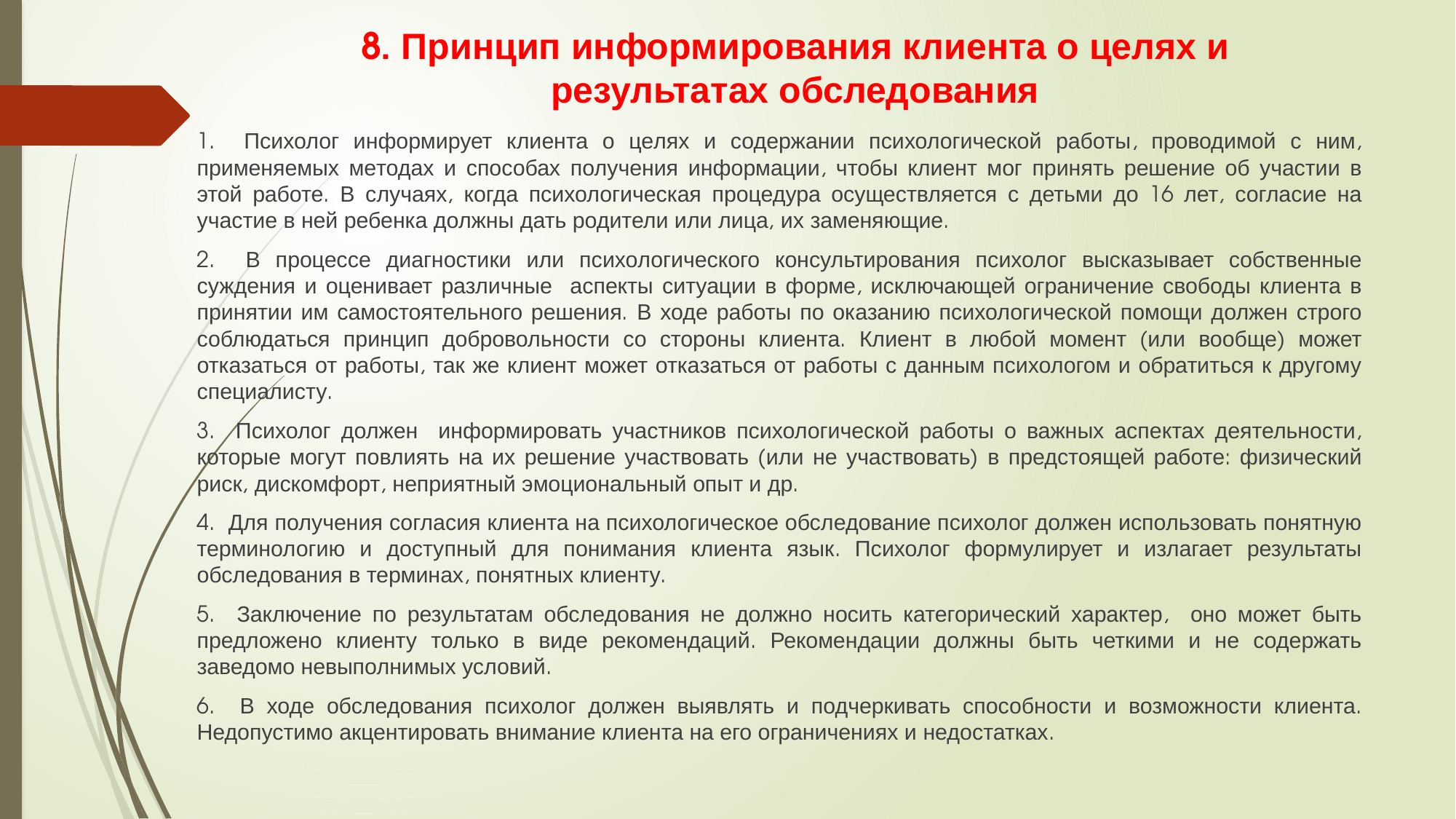

# 8. Принцип информирования клиента о целях и результатах обследования
1.  Психолог информирует клиента о це­лях и содержании психологической рабо­ты, проводимой с ним, применяемых ме­тодах и способах получения информации, чтобы клиент мог принять решение об участии в этой работе. В случаях, когда психологическая процедура осуществляется с детьми до 16 лет, согласие на участие в ней ребенка должны дать родители или лица, их заменяющие.
2.  В процессе диагностики или психо­логического консультирования психолог высказывает собственные суждения и оце­нивает различные  аспекты ситуации в форме, исключающей ограничение свободы клиента в принятии им самостоятель­ного решения. В ходе работы по оказа­нию психологической помощи должен строго соблюдаться принцип доброволь­ности со стороны клиента. Клиент в лю­бой момент (или вообще) может отказаться от работы, так же клиент может отка­заться от работы с данным психологом и обратиться к другому специалисту.
3.  Психолог должен  информировать участников психологической работы о важ­ных аспектах деятельности, которые мо­гут повлиять на их решение участвовать (или не участвовать) в предстоящей ра­боте: физический риск, дискомфорт, не­приятный эмоциональный опыт и др.
4.  Для получения согласия клиента на психологическое обследование психолог должен использовать понятную термино­логию и доступный для понимания клиен­та язык. Психолог формулирует и излага­ет результаты обследования в терминах, понятных клиенту.
5.  Заключение по результатам обследо­вания не должно носить категорический характер,  оно может быть предложено клиенту только в виде рекомендаций. Ре­комендации должны быть четкими и не содержать заведомо невыполнимых усло­вий.
6.  В ходе обследования психолог дол­жен выявлять и подчеркивать способнос­ти и возможности клиента. Недопустимо акцентировать внимание клиента на его ограничениях и недостатках.